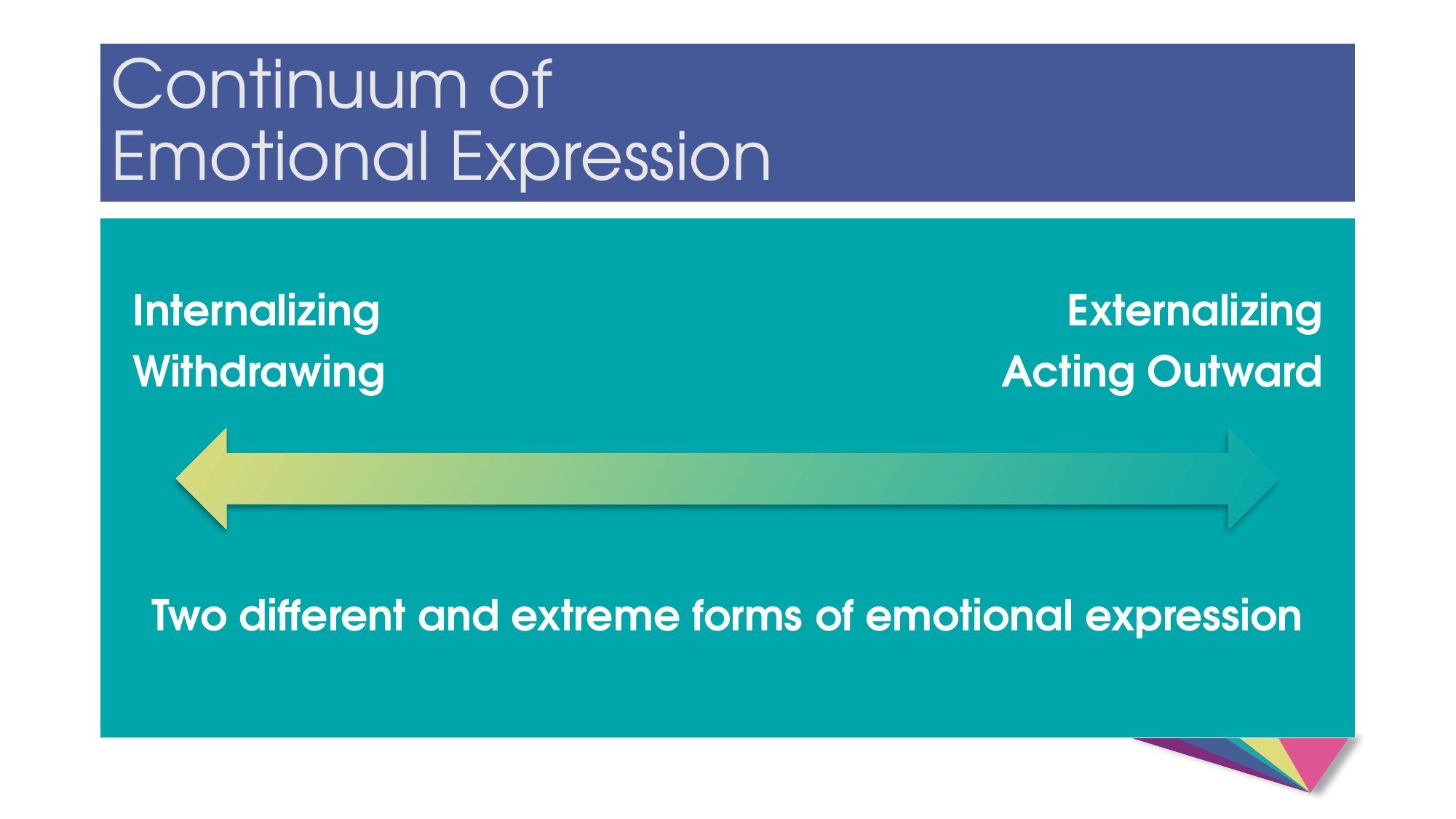

# Continuum of Emotional Expression

Internalizing                                                          Externalizing
Withdrawing                                                    Acting Outward

Two different and extreme forms of emotional expression